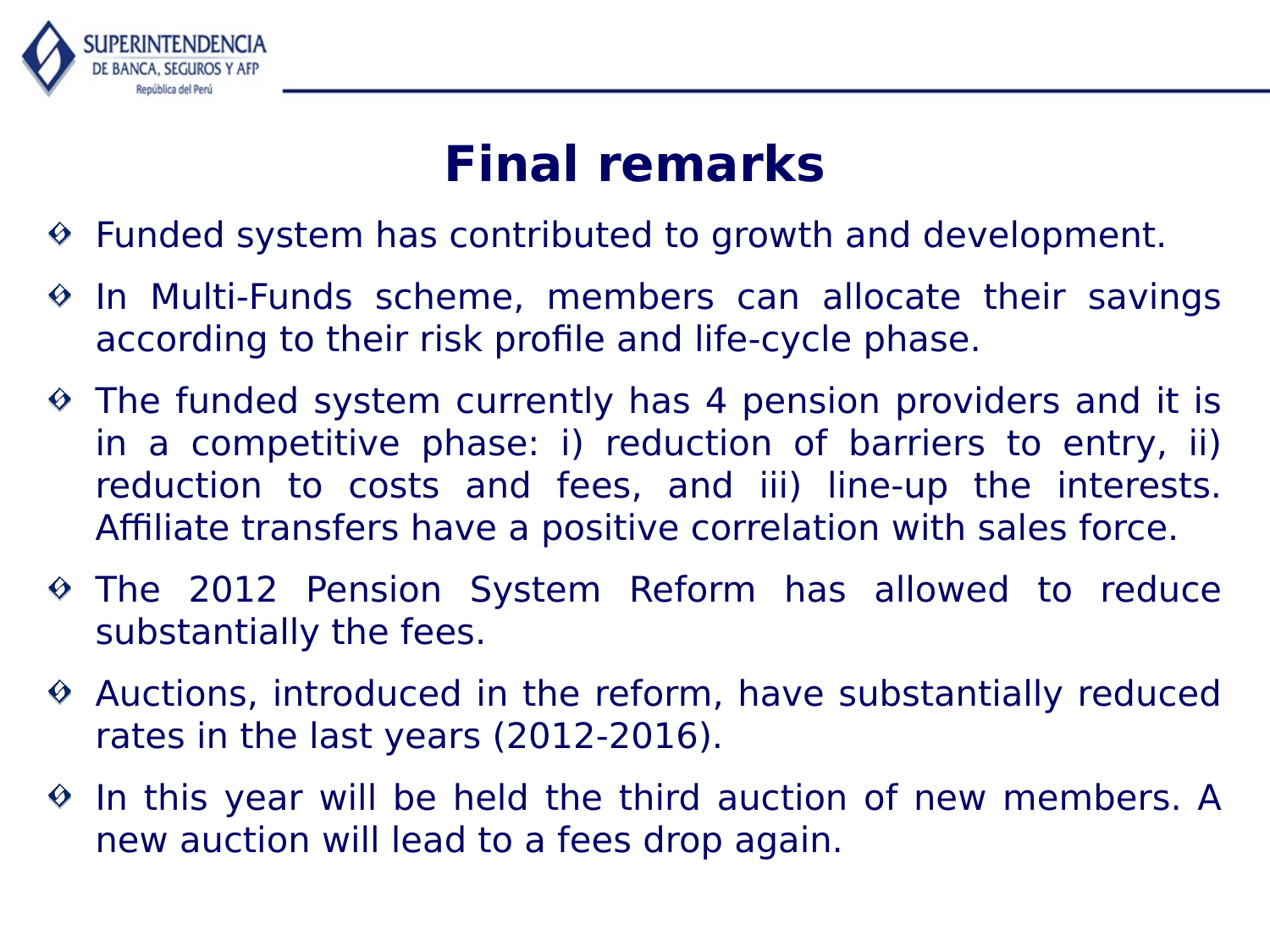

Final remarks
Funded system has contributed to growth and development.

In Multi-Funds scheme, members can allocate their savings according to their risk profile and life-cycle phase.

The funded system currently has 4 pension providers and it is in a competitive phase: i) reduction of barriers to entry, ii) reduction to costs and fees, and iii) line-up the interests. Affiliate transfers have a positive correlation with sales force.

The 2012 Pension System Reform has allowed to reduce substantially the fees.

Auctions, introduced in the reform, have substantially reduced rates in the last years (2012-2016).

In this year will be held the third auction of new members. A new auction will lead to a fees drop again.